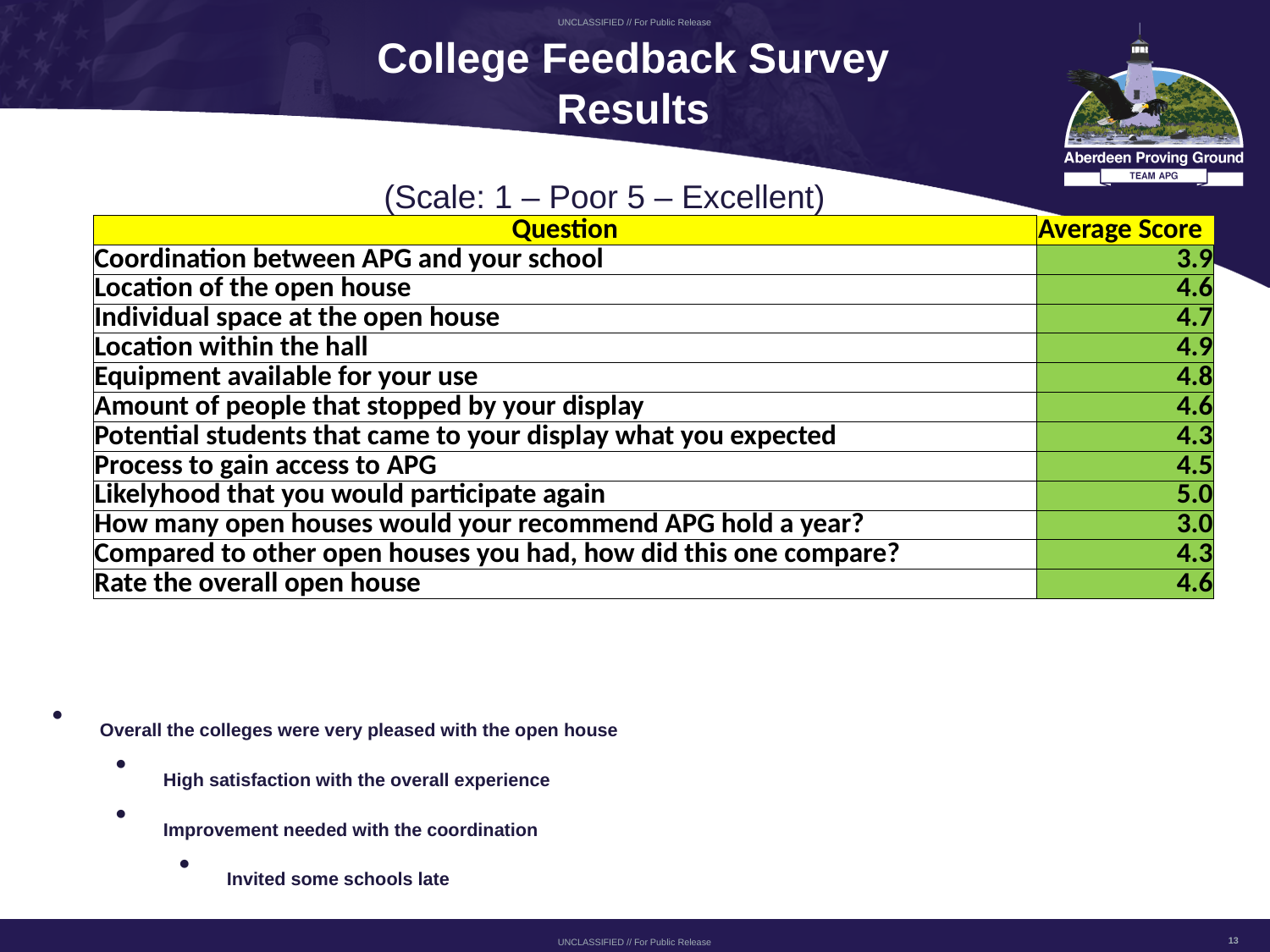

# College Feedback Survey Results
(Scale: 1 – Poor 5 – Excellent)
| Question | Average Score |
| --- | --- |
| Coordination between APG and your school | 3.9 |
| Location of the open house | 4.6 |
| Individual space at the open house | 4.7 |
| Location within the hall | 4.9 |
| Equipment available for your use | 4.8 |
| Amount of people that stopped by your display | 4.6 |
| Potential students that came to your display what you expected | 4.3 |
| Process to gain access to APG | 4.5 |
| Likelyhood that you would participate again | 5.0 |
| How many open houses would your recommend APG hold a year? | 3.0 |
| Compared to other open houses you had, how did this one compare? | 4.3 |
| Rate the overall open house | 4.6 |
Overall the colleges were very pleased with the open house
High satisfaction with the overall experience
Improvement needed with the coordination
Invited some schools late